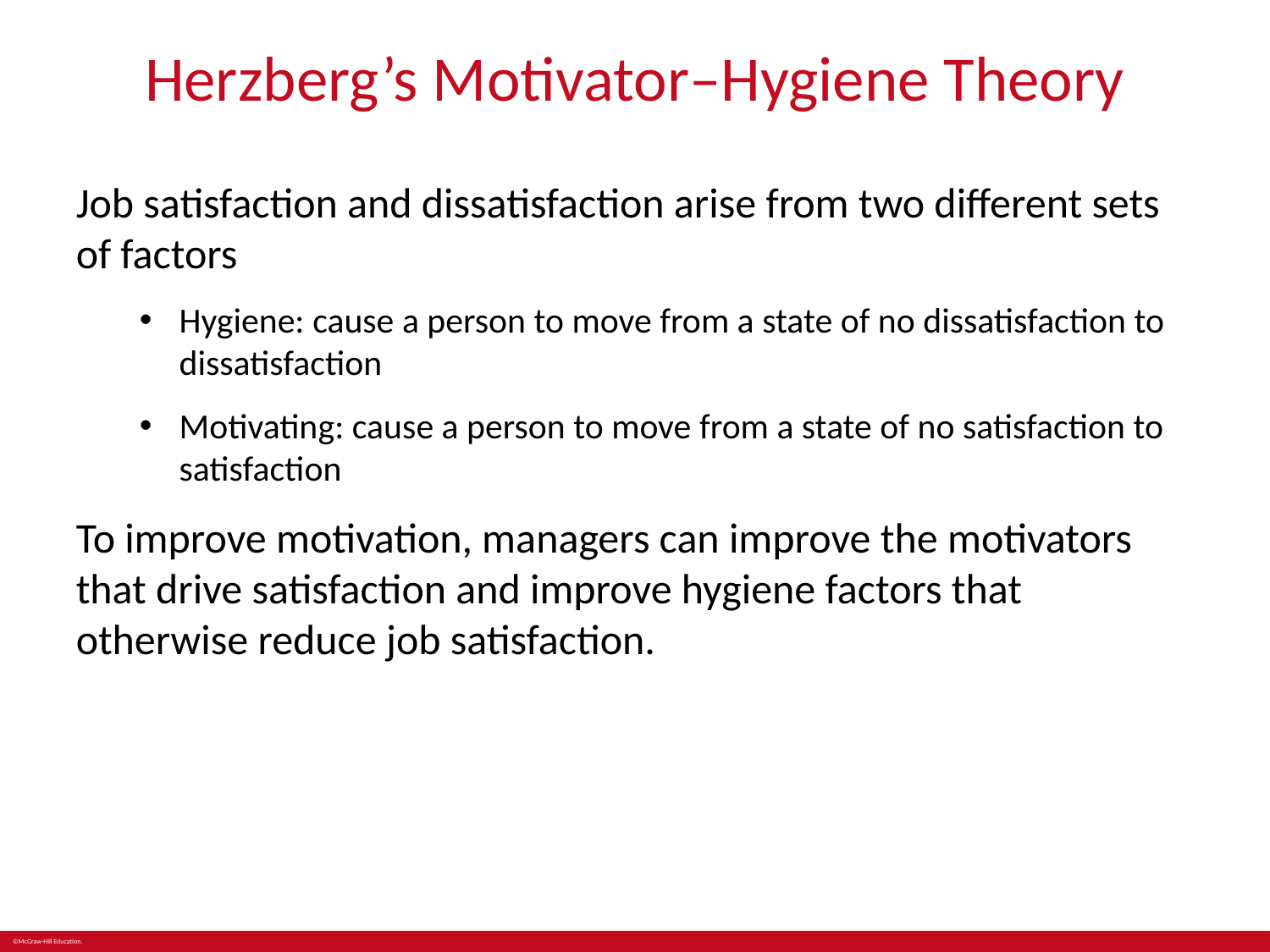

# Herzberg’s Motivator–Hygiene Theory
Job satisfaction and dissatisfaction arise from two different sets of factors
Hygiene: cause a person to move from a state of no dissatisfaction to dissatisfaction
Motivating: cause a person to move from a state of no satisfaction to satisfaction
To improve motivation, managers can improve the motivators that drive satisfaction and improve hygiene factors that otherwise reduce job satisfaction.